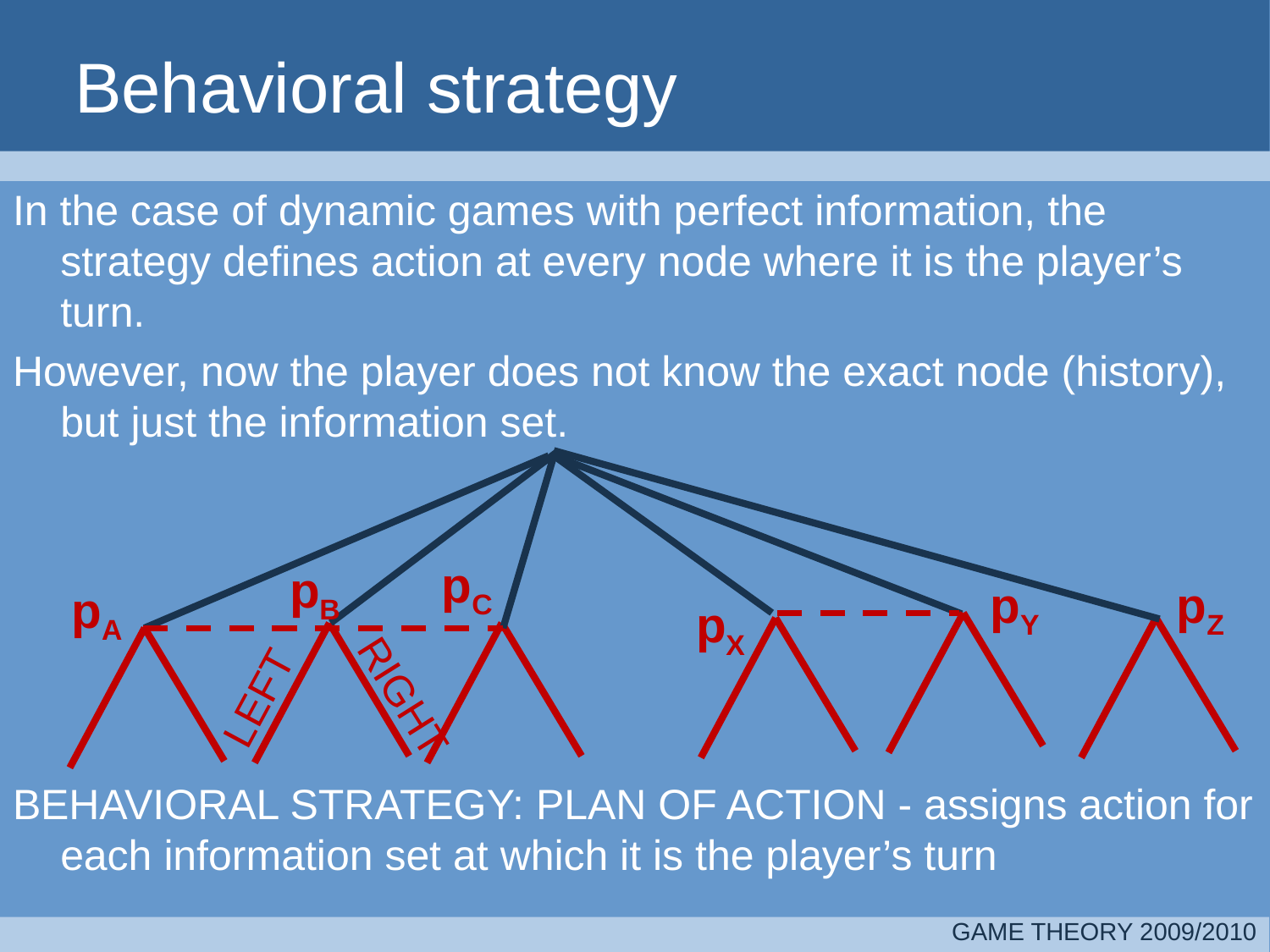

Behavioral strategy
In the case of dynamic games with perfect information, the strategy defines action at every node where it is the player’s turn.
However, now the player does not know the exact node (history), but just the information set.

BEHAVIORAL STRATEGY: PLAN OF ACTION - assigns action for each information set at which it is the player’s turn
pC
pB
pY
pZ
pA
pX
LEFT
RIGHT
GAME THEORY 2009/2010